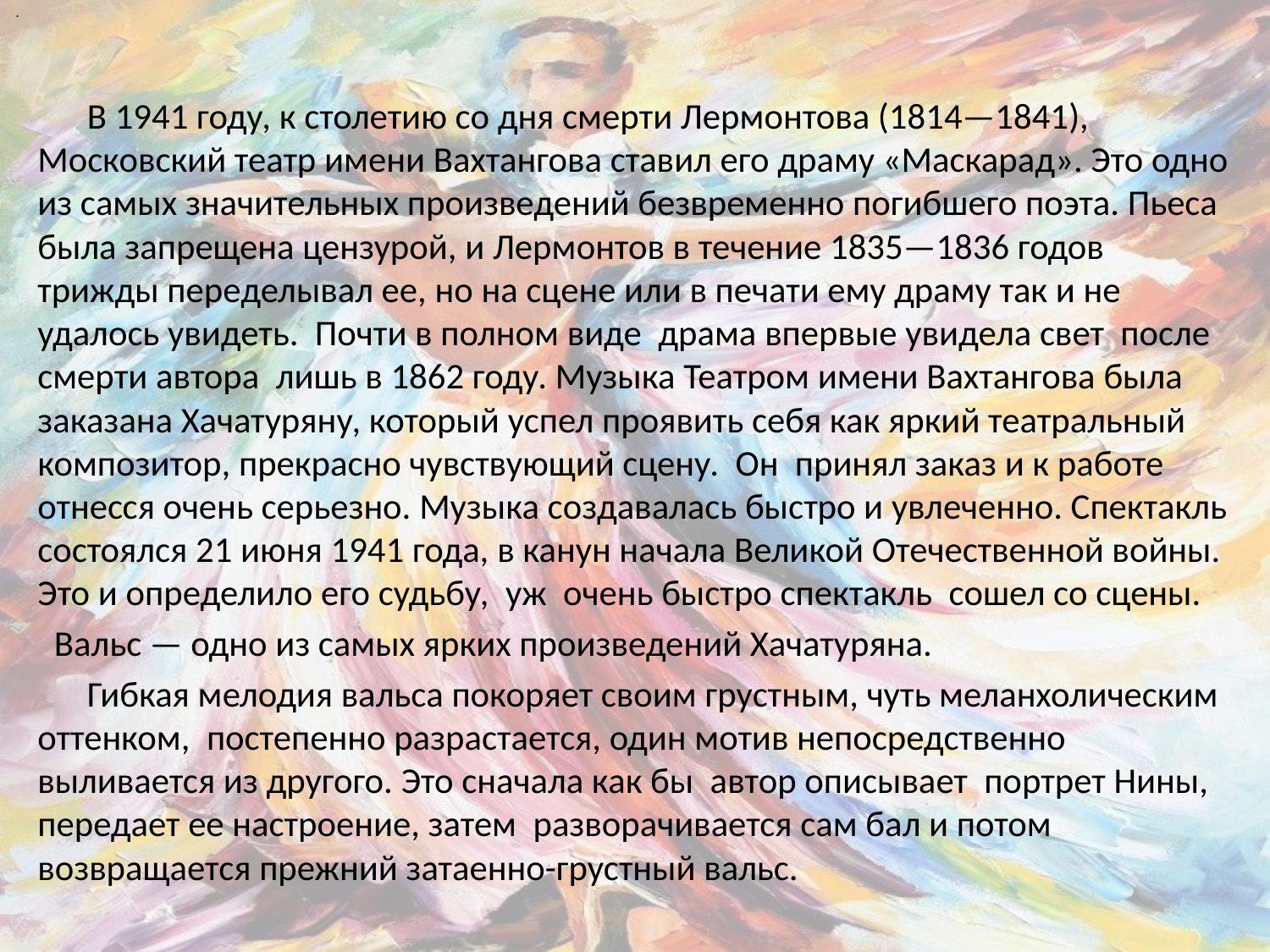

# .

      В 1941 году, к столетию со дня смерти Лермонтова (1814—1841), Московский театр имени Вахтангова ставил его драму «Маскарад». Это одно из самых значительных произведений безвременно погибшего поэта. Пьеса была запрещена цензурой, и Лермонтов в течение 1835—1836 годов трижды переделывал ее, но на сцене или в печати ему драму так и не удалось увидеть.  Почти в полном виде  драма впервые увидела свет  после смерти автора  лишь в 1862 году. Музыка Театром имени Вахтангова была заказана Хачатуряну, который успел проявить себя как яркий театральный композитор, прекрасно чувствующий сцену.  Он  принял заказ и к работе  отнесся очень серьезно. Музыка создавалась быстро и увлеченно. Спектакль состоялся 21 июня 1941 года, в канун начала Великой Отечественной войны. Это и определило его судьбу,  уж  очень быстро спектакль  сошел со сцены.
  Вальс — одно из самых ярких произведений Хачатуряна.
      Гибкая мелодия вальса покоряет своим грустным, чуть меланхолическим оттенком,  постепенно разрастается, один мотив непосредственно выливается из другого. Это сначала как бы  автор описывает  портрет Нины, передает ее настроение, затем  разворачивается сам бал и потом возвращается прежний затаенно-грустный вальс.